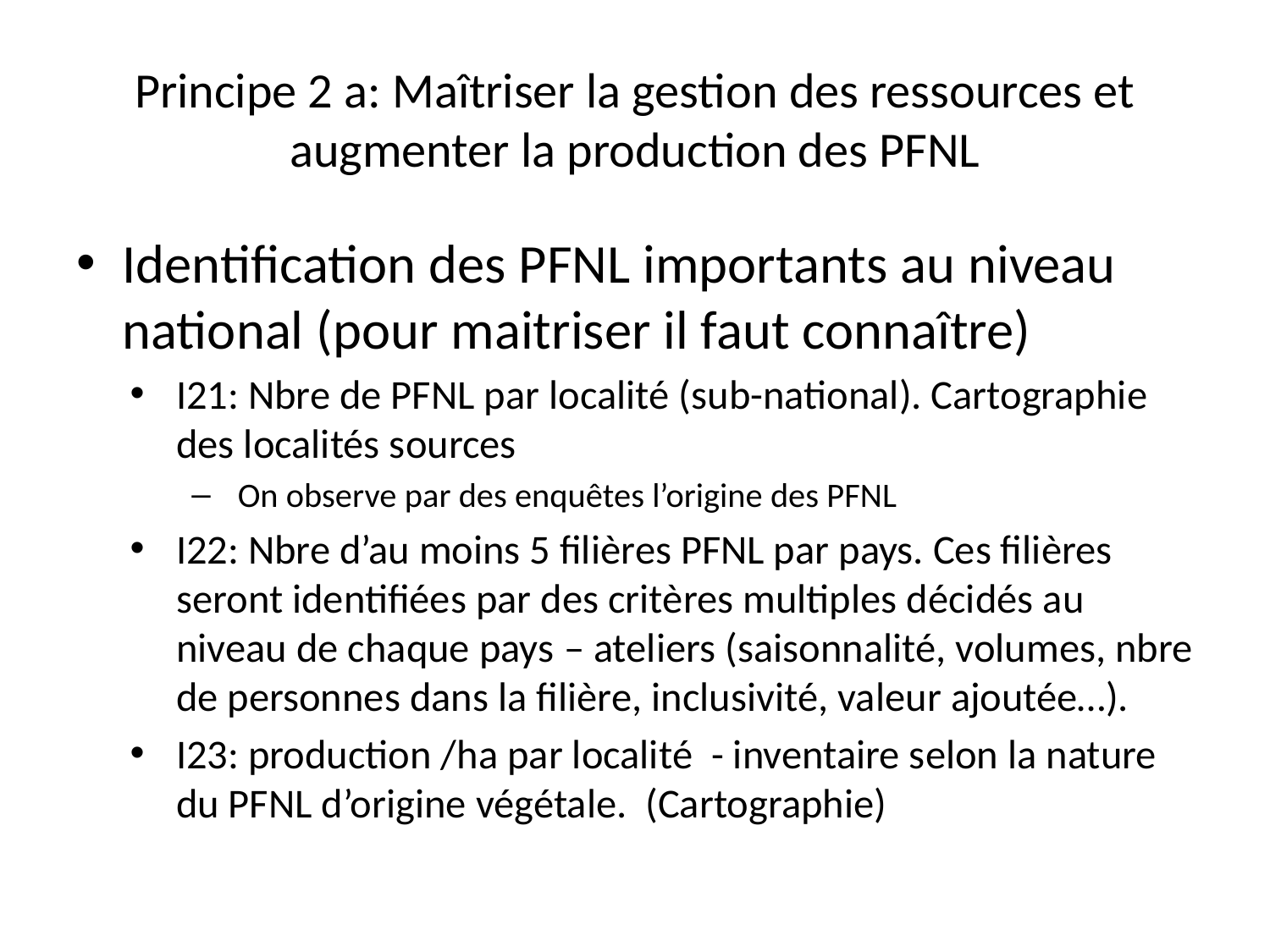

# Principe 2 a: Maîtriser la gestion des ressources et augmenter la production des PFNL
Identification des PFNL importants au niveau national (pour maitriser il faut connaître)
I21: Nbre de PFNL par localité (sub-national). Cartographie des localités sources
On observe par des enquêtes l’origine des PFNL
I22: Nbre d’au moins 5 filières PFNL par pays. Ces filières seront identifiées par des critères multiples décidés au niveau de chaque pays – ateliers (saisonnalité, volumes, nbre de personnes dans la filière, inclusivité, valeur ajoutée…).
I23: production /ha par localité  - inventaire selon la nature du PFNL d’origine végétale.  (Cartographie)